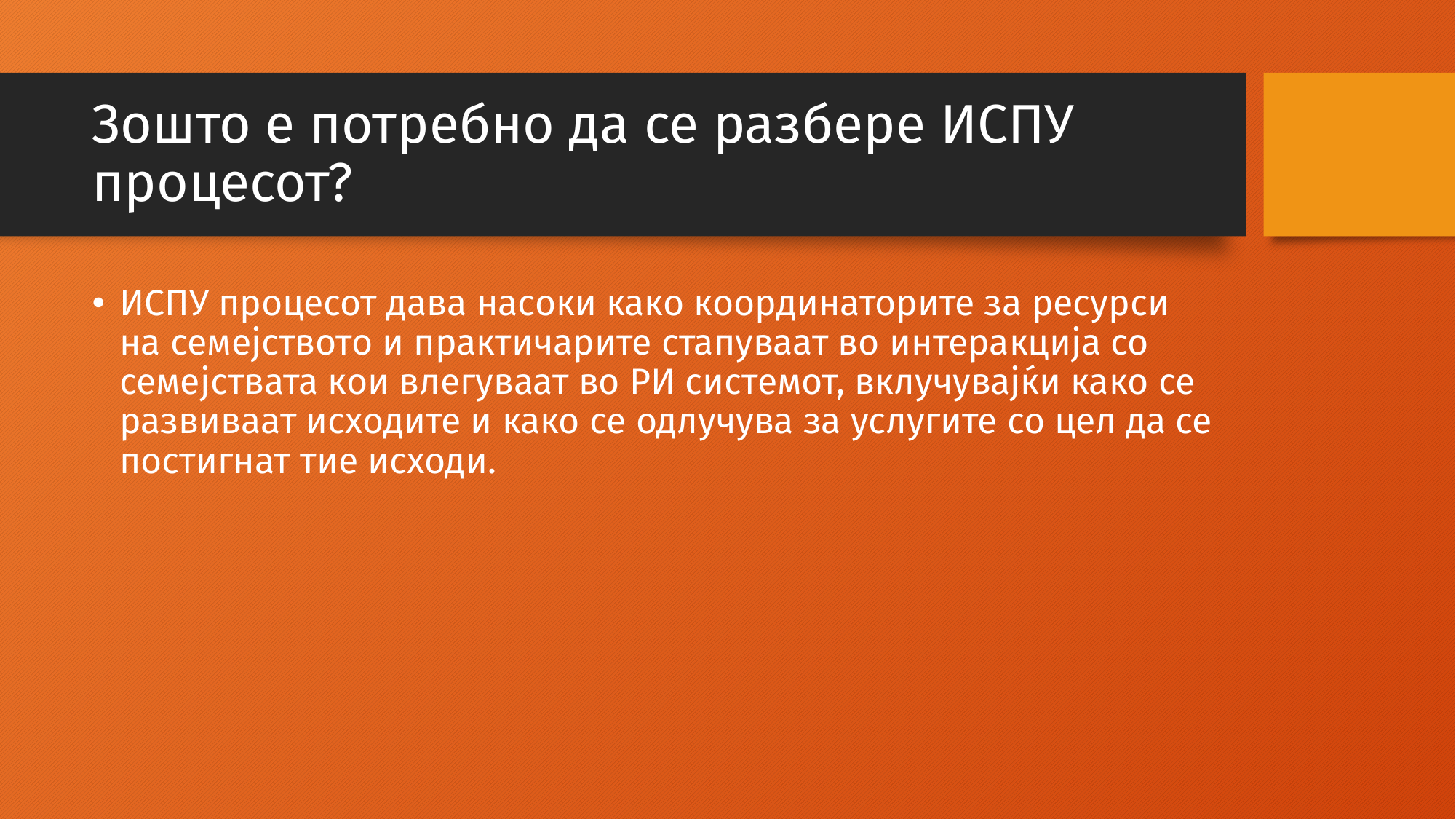

# Зошто е потребно да се разбере ИСПУ процесот?
ИСПУ процесот дава насоки како координаторите за ресурси на семејството и практичарите стапуваат во интеракција со семејствата кои влегуваат во РИ системот, вклучувајќи како се развиваат исходите и како се одлучува за услугите со цел да се постигнат тие исходи.